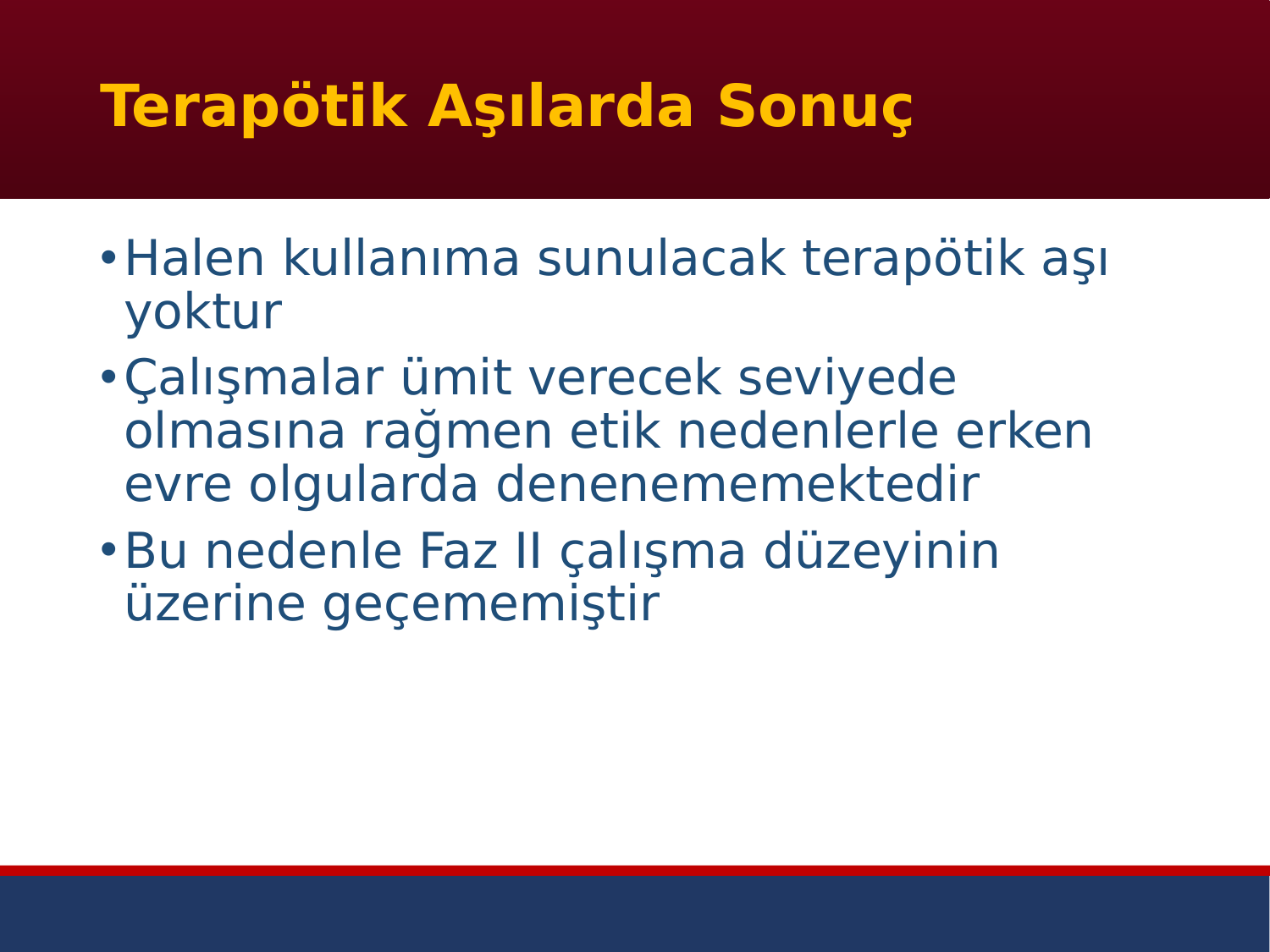

# Terapötik Aşılarda Sonuç
Halen kullanıma sunulacak terapötik aşı yoktur
Çalışmalar ümit verecek seviyede olmasına rağmen etik nedenlerle erken evre olgularda denenememektedir
Bu nedenle Faz II çalışma düzeyinin üzerine geçememiştir